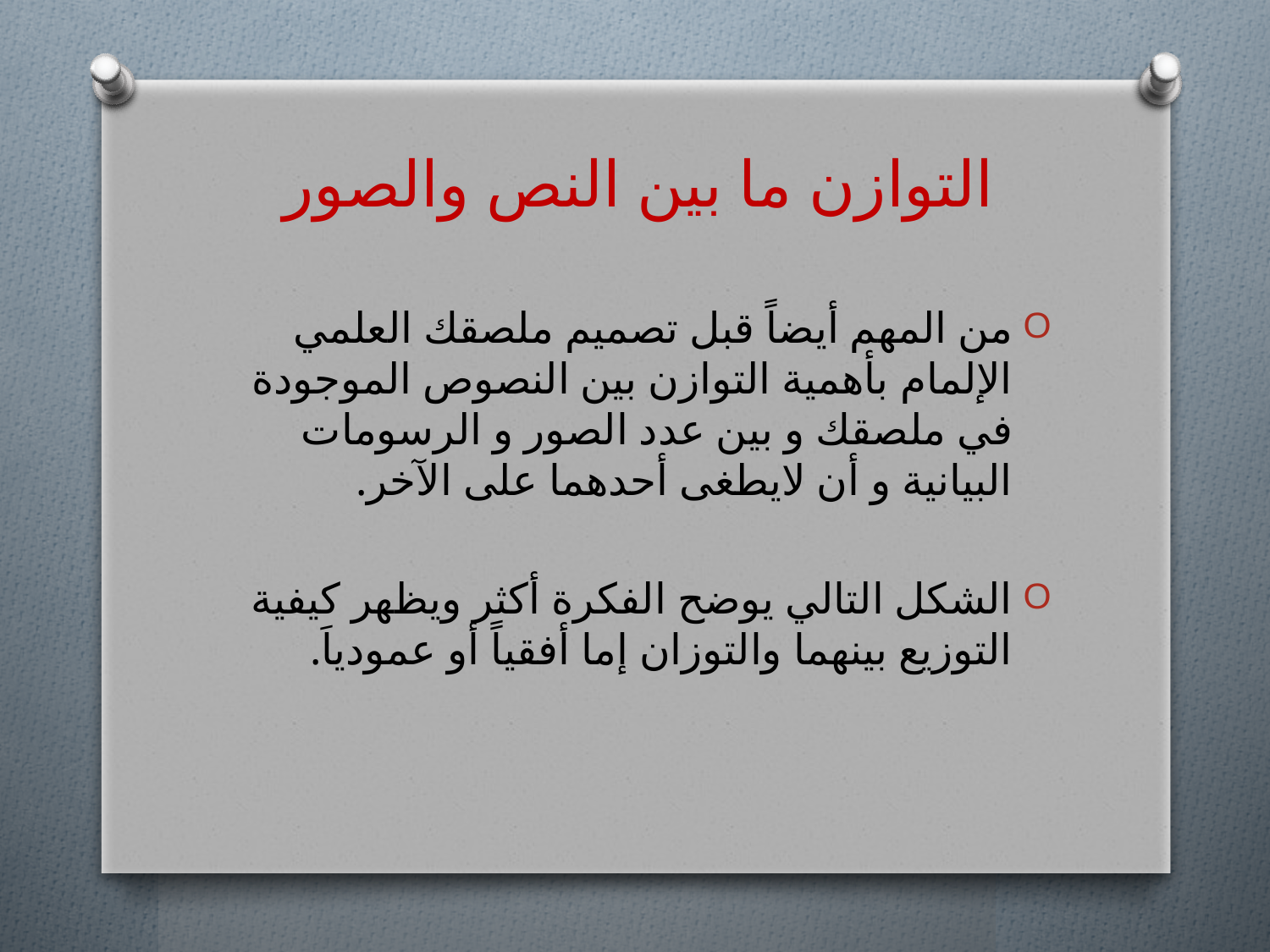

# التوازن ما بين النص والصور
من المهم أيضاً قبل تصميم ملصقك العلمي الإلمام بأهمية التوازن بين النصوص الموجودة في ملصقك و بين عدد الصور و الرسومات البيانية و أن لايطغى أحدهما على الآخر.

الشكل التالي يوضح الفكرة أكثر ويظهر كيفية التوزيع بينهما والتوزان إما أفقياً أو عمودياَ.